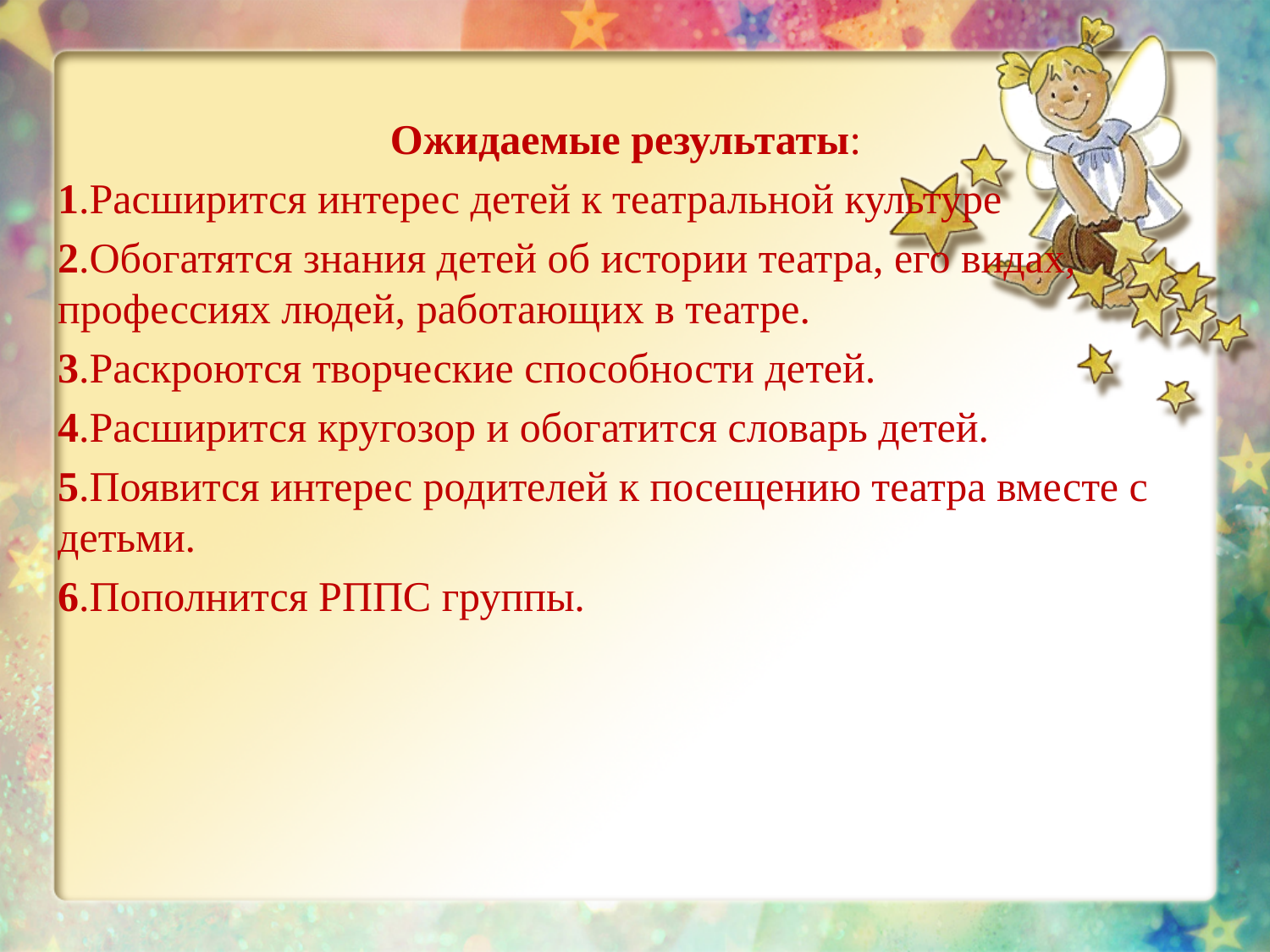

Ожидаемые результаты:
1.Расширится интерес детей к театральной культуре
2.Обогатятся знания детей об истории театра, его видах, профессиях людей, работающих в театре.
3.Раскроются творческие способности детей.
4.Расширится кругозор и обогатится словарь детей.
5.Появится интерес родителей к посещению театра вместе с детьми.
6.Пополнится РППС группы.